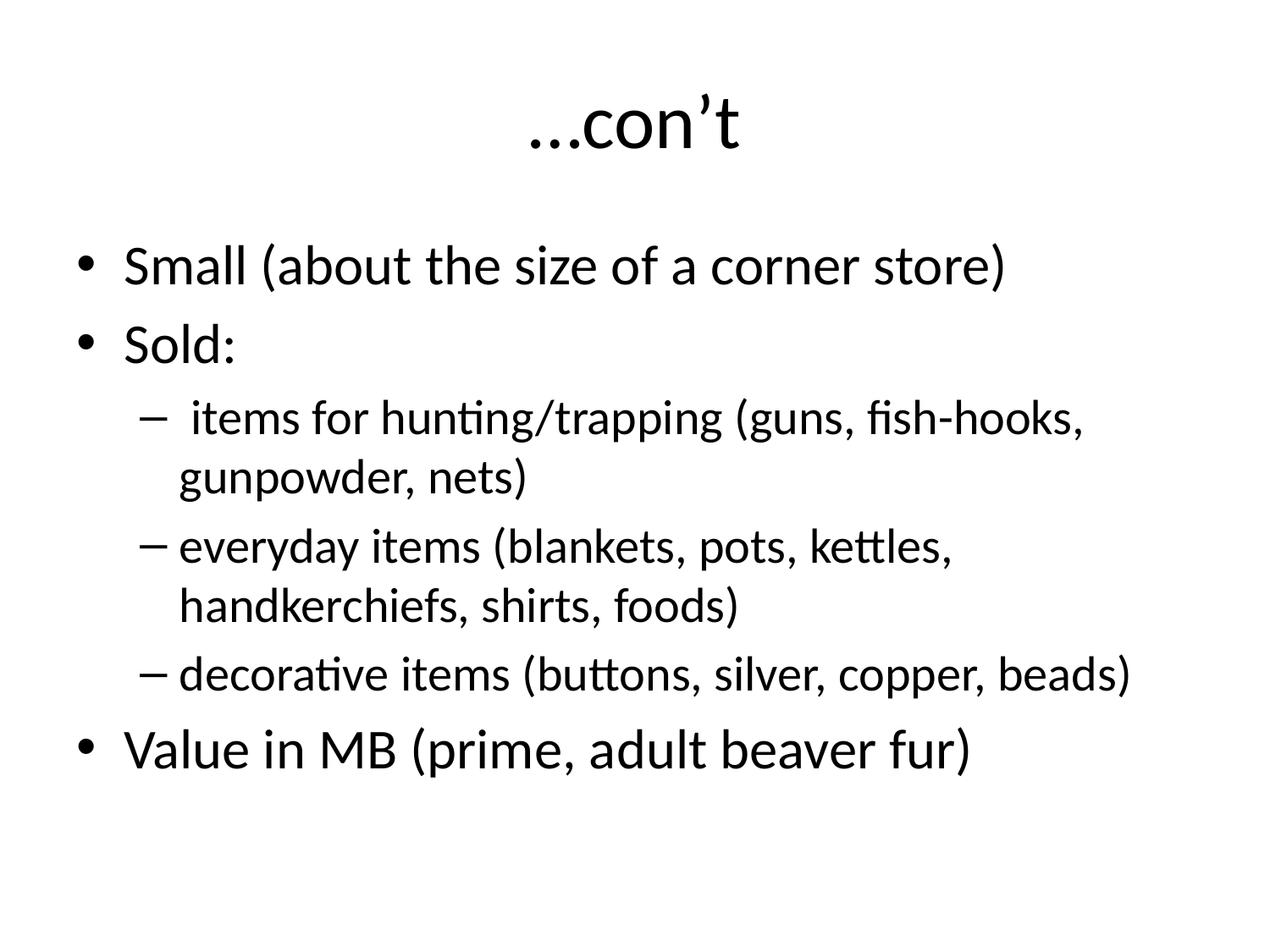

# …con’t
Small (about the size of a corner store)
Sold:
 items for hunting/trapping (guns, fish-hooks, gunpowder, nets)
everyday items (blankets, pots, kettles, handkerchiefs, shirts, foods)
decorative items (buttons, silver, copper, beads)
Value in MB (prime, adult beaver fur)